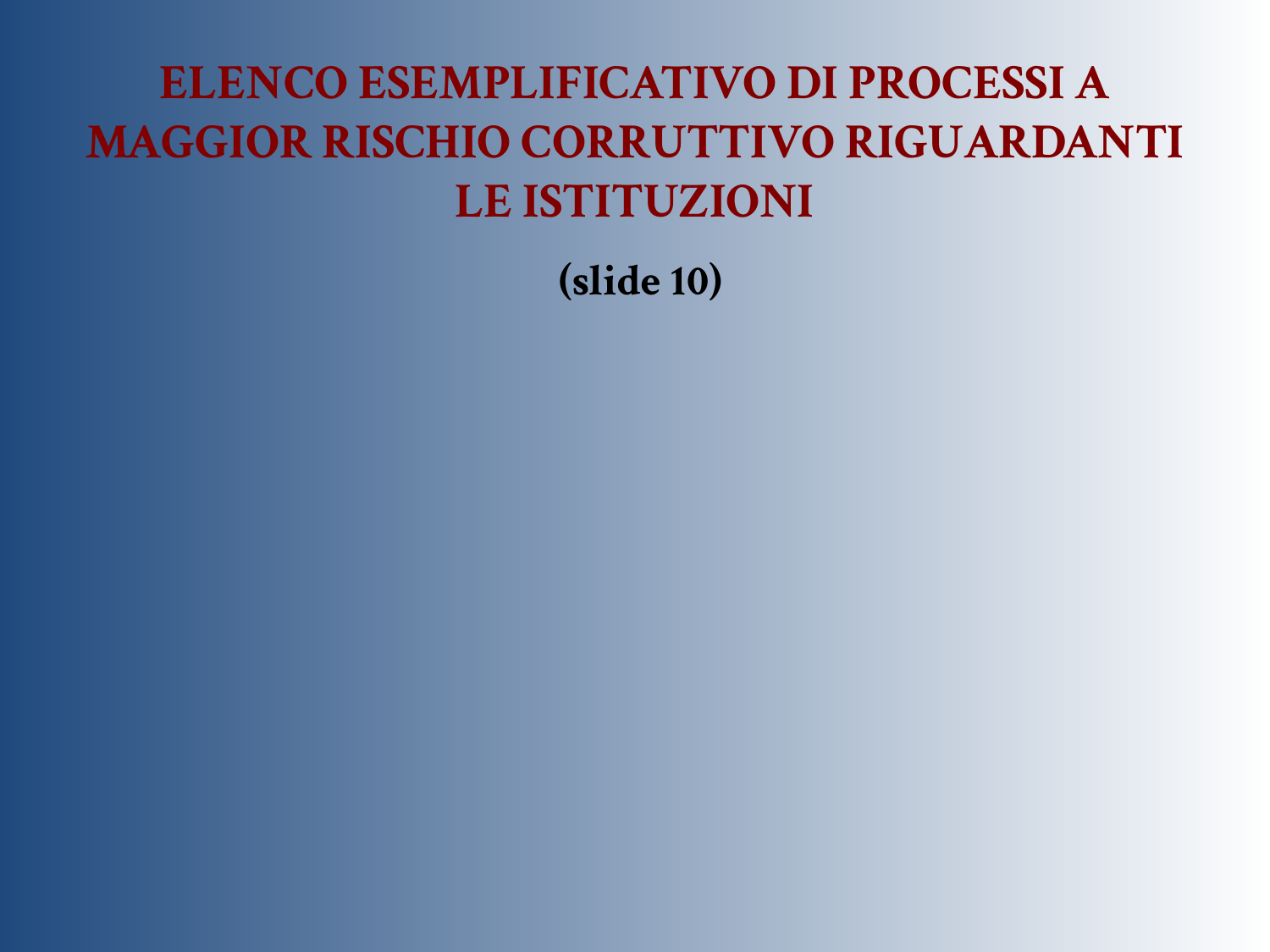

ELENCO ESEMPLIFICATIVO DI PROCESSI A MAGGIOR RISCHIO CORRUTTIVO RIGUARDANTI LE ISTITUZIONI
 (slide 10)